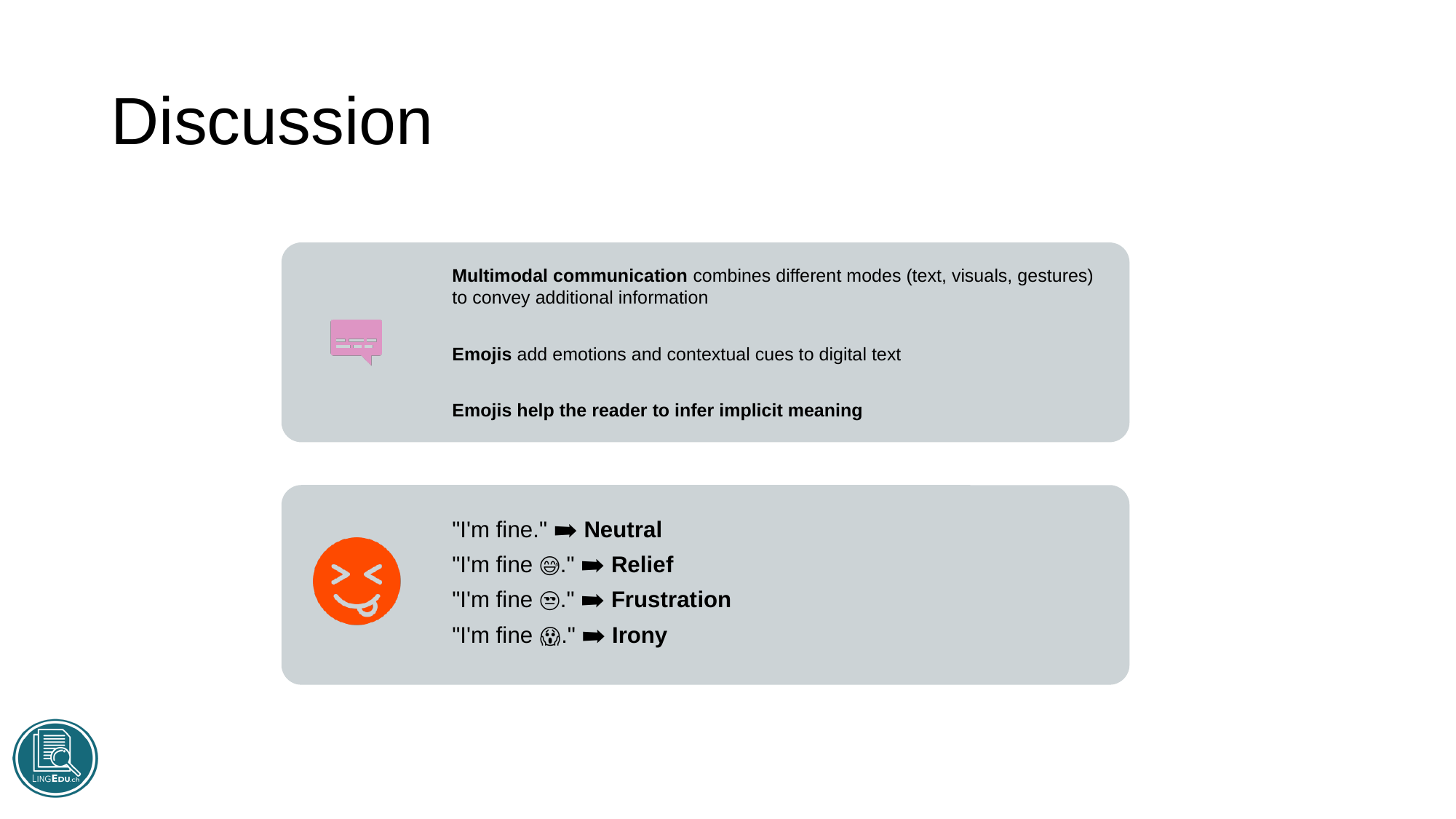

# Discussion
Discussion:
Multimodal communication combines different modes (text, visuals, gestures) to convey additional information

Emojis add emotions and contextual cues to digital text

Emojis help the reader to infer implicit meaning
"I'm fine." ➡ Neutral
"I'm fine 😅." ➡ Relief
"I'm fine 😒." ➡ Frustration
"I'm fine 😱." ➡ Irony